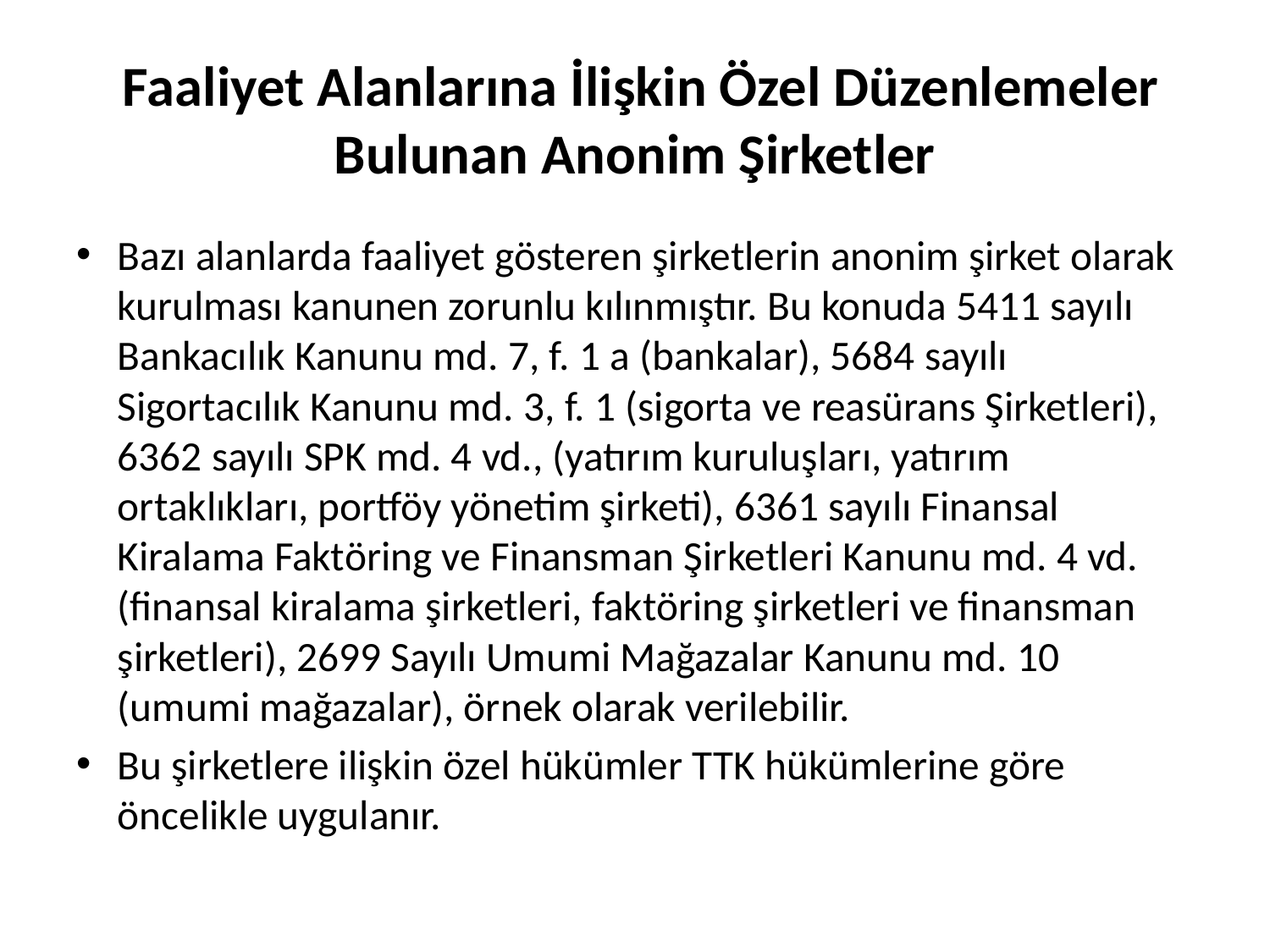

# Faaliyet Alanlarına İlişkin Özel Düzenlemeler Bulunan Anonim Şirketler
Bazı alanlarda faaliyet gösteren şirketlerin anonim şirket olarak kurulması kanunen zorunlu kılınmıştır. Bu konuda 5411 sayılı Bankacılık Kanunu md. 7, f. 1 a (bankalar), 5684 sayılı Sigortacılık Kanunu md. 3, f. 1 (sigorta ve reasürans Şirketleri), 6362 sayılı SPK md. 4 vd., (yatırım kuruluşları, yatırım ortaklıkları, portföy yönetim şirketi), 6361 sayılı Finansal Kiralama Faktöring ve Finansman Şirketleri Kanunu md. 4 vd. (finansal kiralama şirketleri, faktöring şirketleri ve finansman şirketleri), 2699 Sayılı Umumi Mağazalar Kanunu md. 10 (umumi mağazalar), örnek olarak verilebilir.
Bu şirketlere ilişkin özel hükümler TTK hükümlerine göre öncelikle uygulanır.